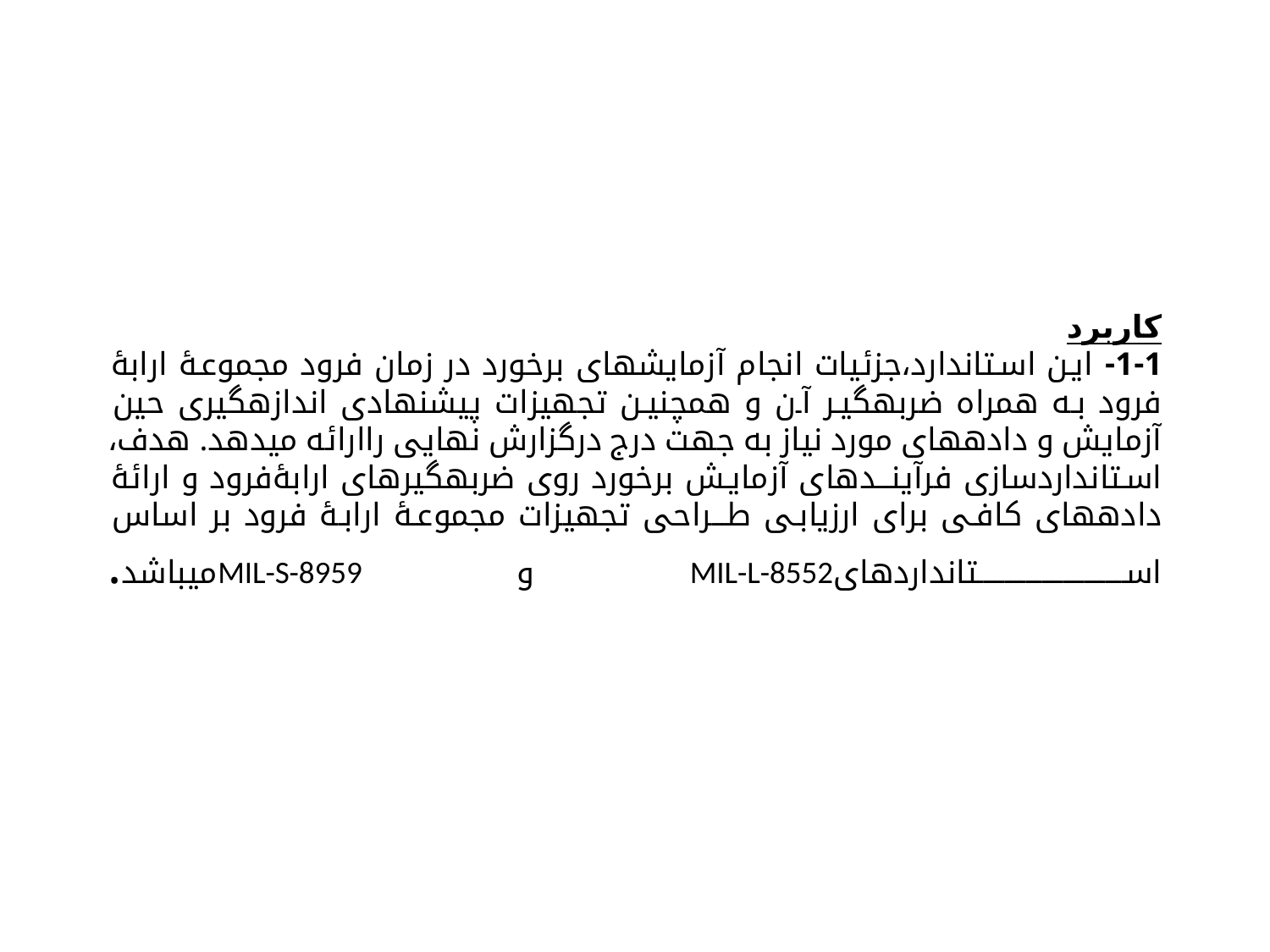

# کاربرد 1-1- این استاندارد،جزئیات انجام آزمایش­های برخورد در زمان فرود مجموعۀ ارابۀ فرود به همراه ضربه­گیر آن و همچنین تجهیزات پیشنهادی اندازه­گیری حین آزمایش و داده­های مورد نیاز به جهت درج درگزارش نهایی راارائه می­دهد. هدف، استانداردسازی فرآینــدهای آزمایش برخورد روی ضربه­گیرهای ارابۀفرود و ارائۀ داده­های کافی برای ارزیابی طــراحی تجهیزات مجموعۀ ارابۀ فرود بر اساس استانداردهایMIL-L-8552 و MIL-S-8959می­باشد.